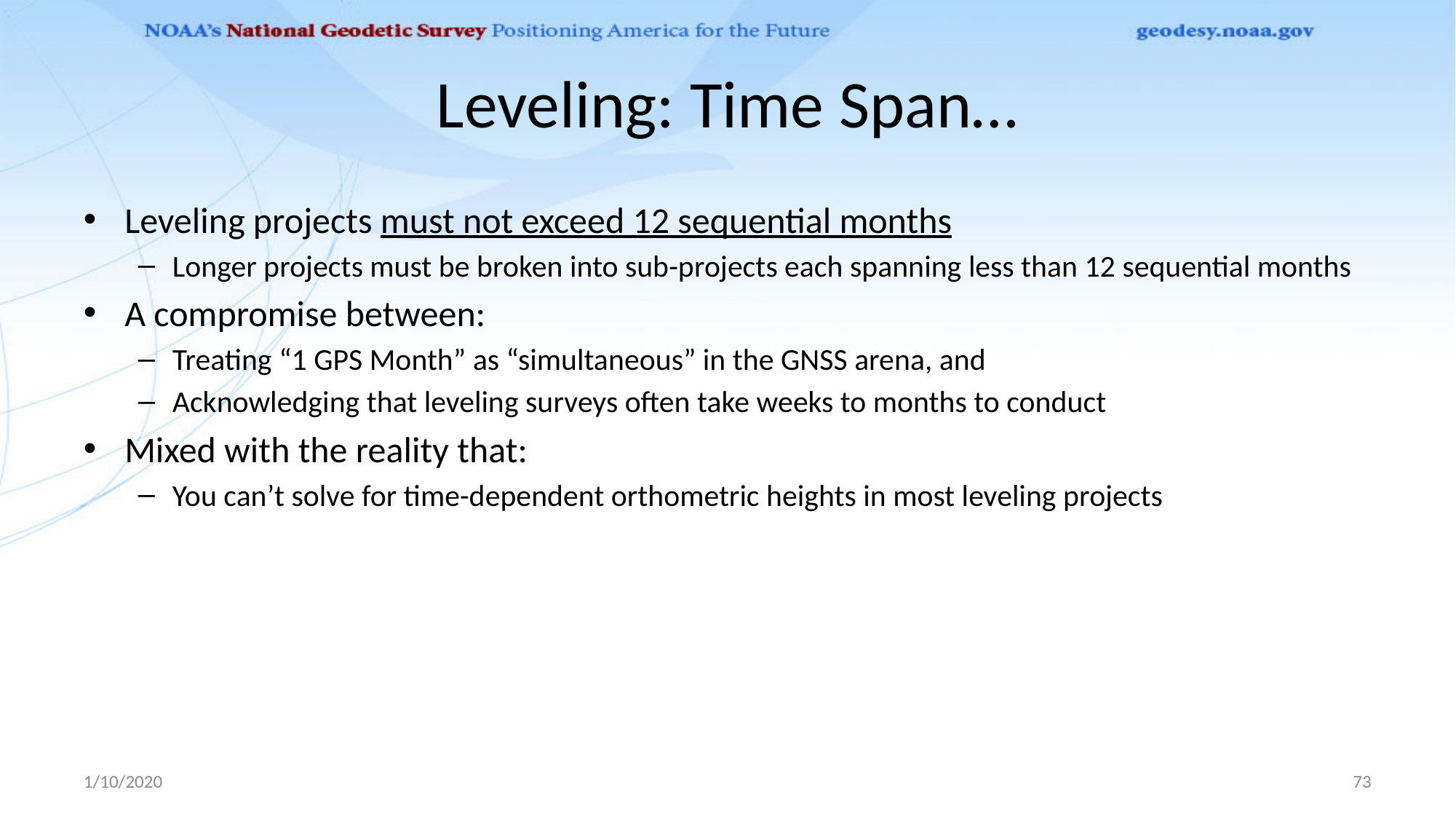

# Leveling: Time Span…
Leveling projects must not exceed 12 sequential months
Longer projects must be broken into sub-projects each spanning less than 12 sequential months
A compromise between:
Treating “1 GPS Month” as “simultaneous” in the GNSS arena, and
Acknowledging that leveling surveys often take weeks to months to conduct
Mixed with the reality that:
You can’t solve for time-dependent orthometric heights in most leveling projects
1/10/2020
73